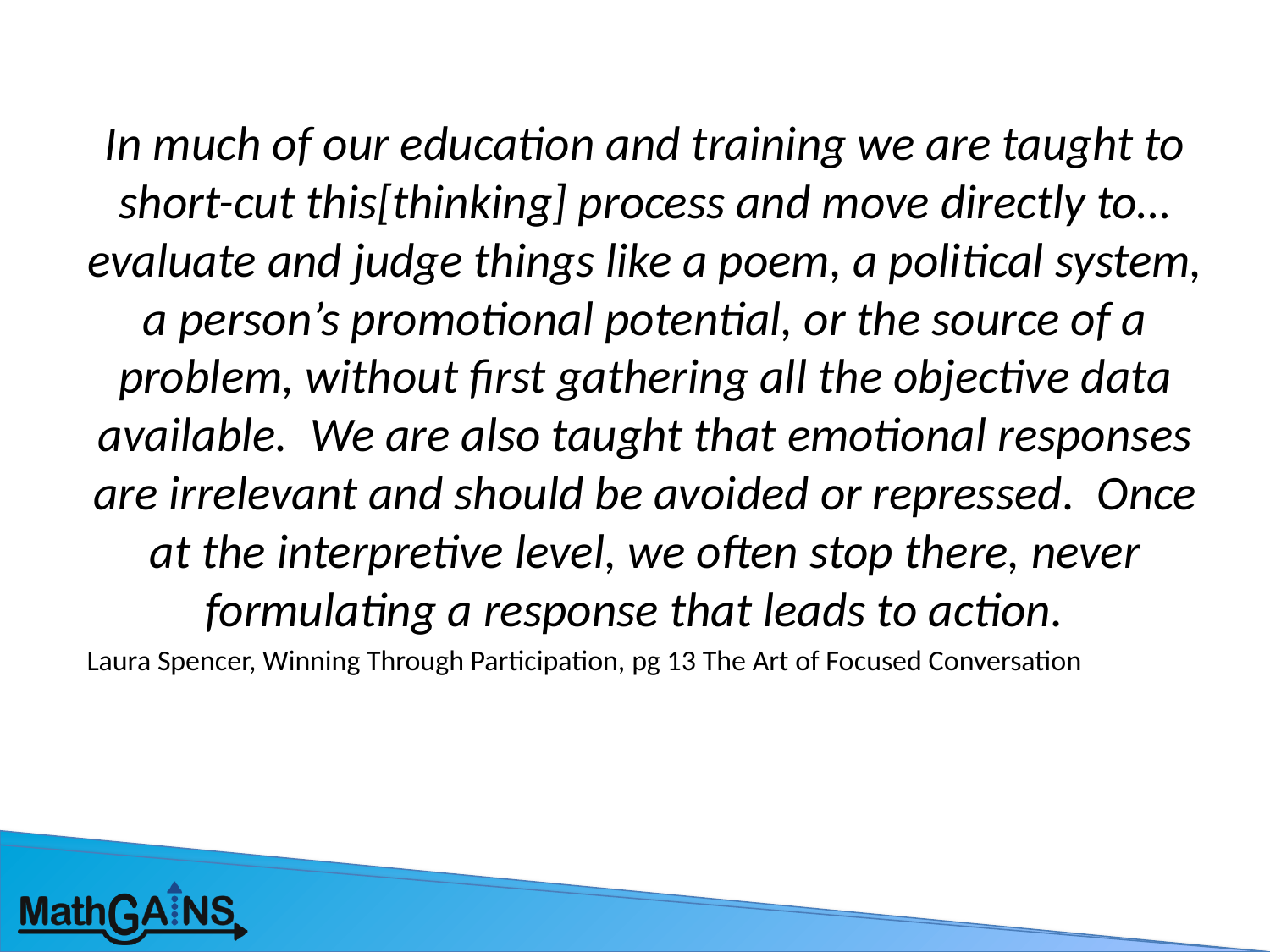

In much of our education and training we are taught to short-cut this[thinking] process and move directly to…evaluate and judge things like a poem, a political system, a person’s promotional potential, or the source of a problem, without first gathering all the objective data available.  We are also taught that emotional responses are irrelevant and should be avoided or repressed.  Once at the interpretive level, we often stop there, never formulating a response that leads to action.
Laura Spencer, Winning Through Participation, pg 13 The Art of Focused Conversation